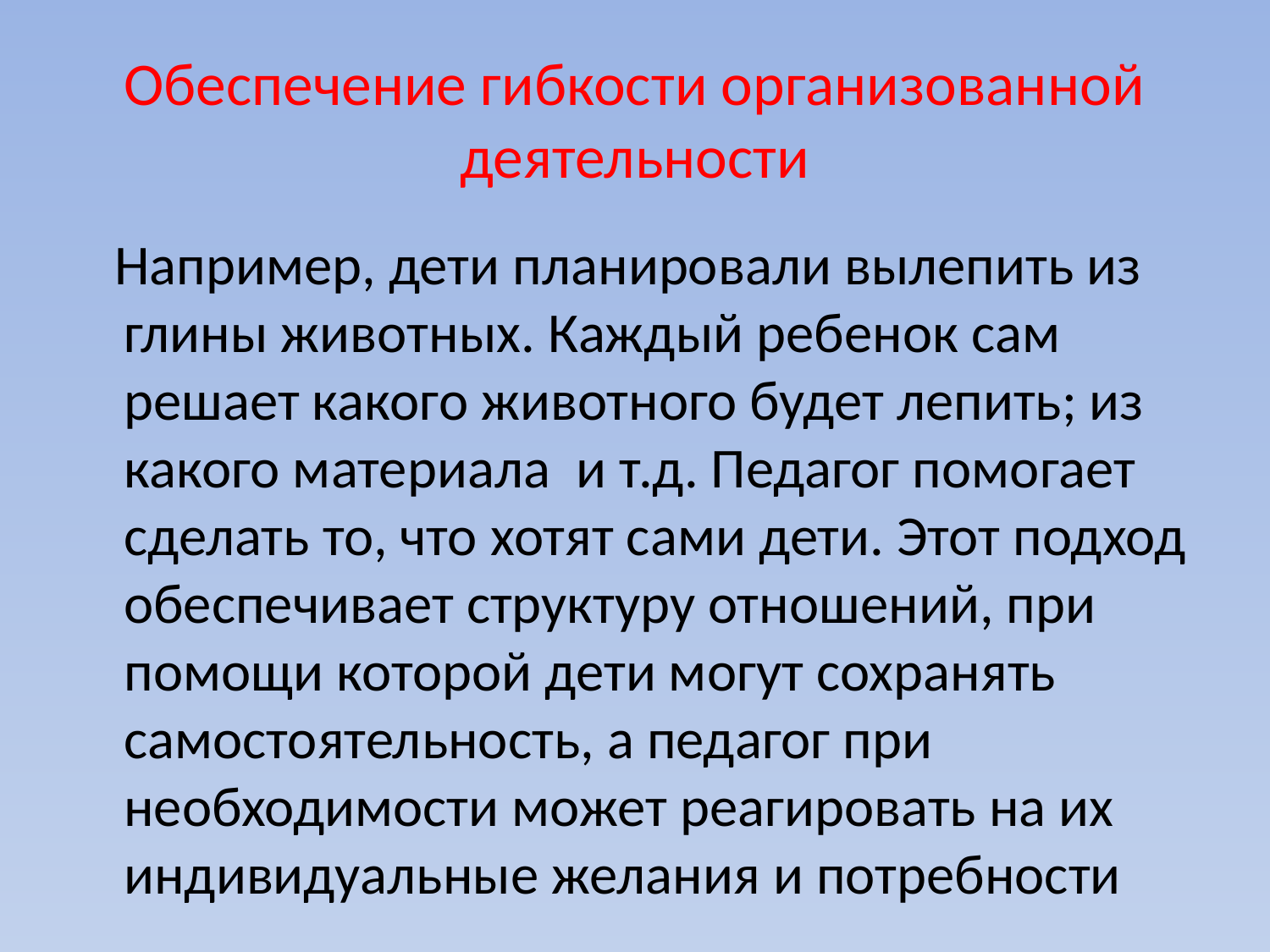

# Обеспечение гибкости организованной деятельности
   Например, дети планировали вылепить из глины животных. Каждый ребенок сам решает какого животного будет лепить; из какого материала  и т.д. Педагог помогает сделать то, что хотят сами дети. Этот подход обеспечивает структуру отношений, при помощи которой дети могут сохранять самостоятельность, а педагог при необходимости может реагировать на их индивидуальные желания и потребности